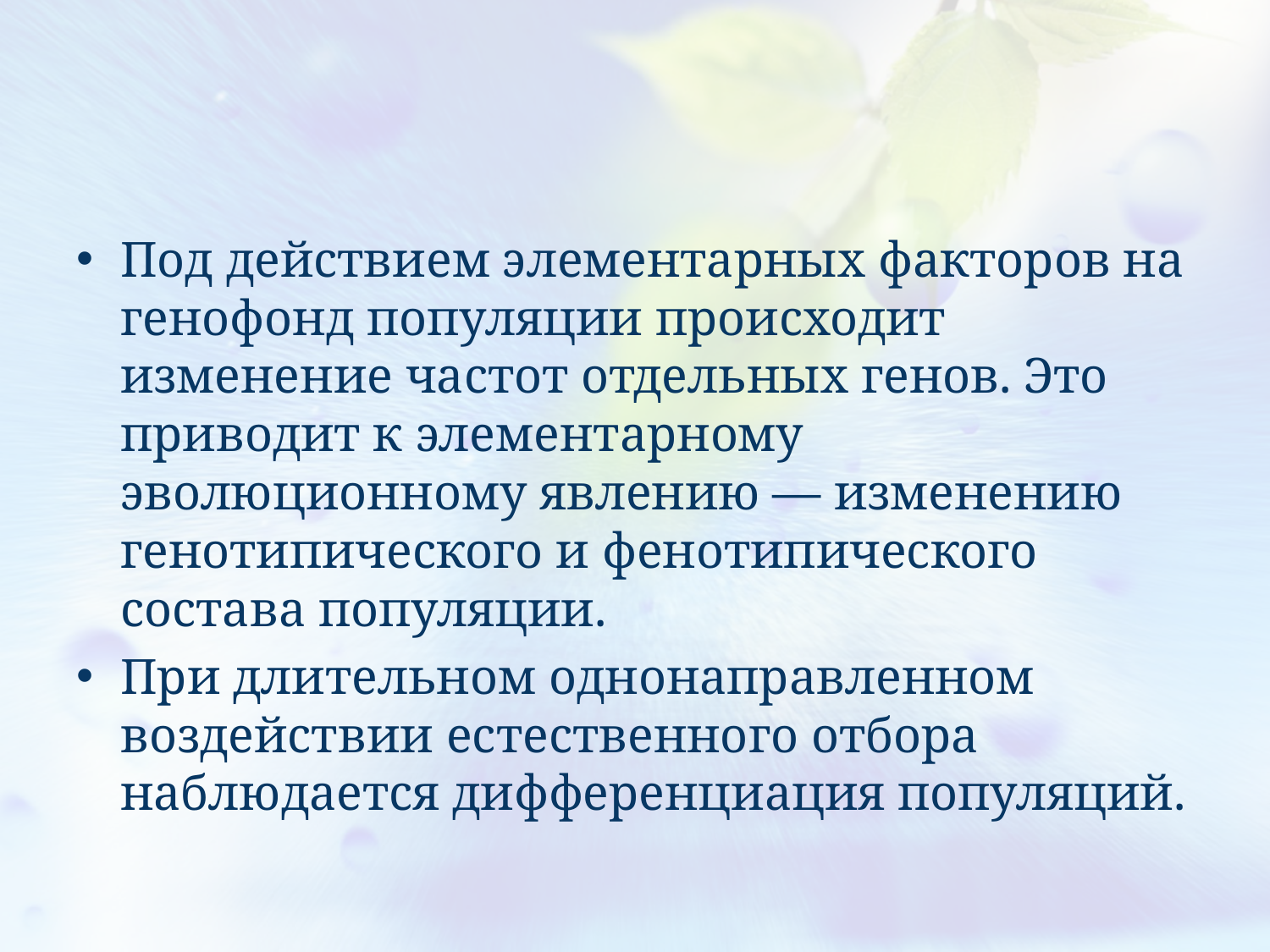

#
Под действием элементарных факторов на генофонд популяции происходит изменение частот отдельных генов. Это приводит к элементарному эволюционному явлению — изменению генотипического и фенотипического состава популяции.
При длительном однонаправленном воздействии естественного отбора наблюдается дифференциация популяций.